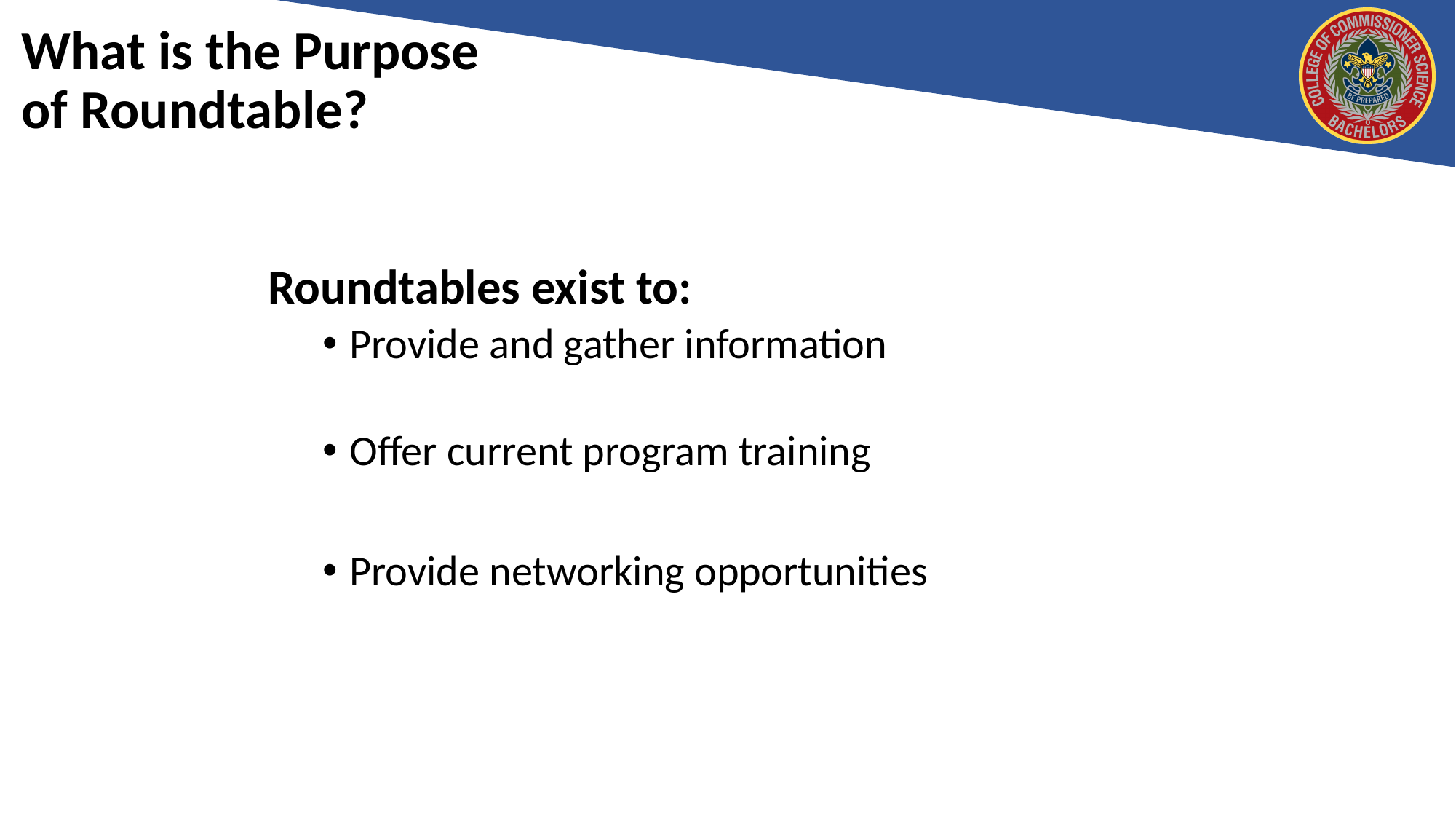

# What is the Purpose of Roundtable?
Roundtables exist to:
Provide and gather information

Offer current program training

Provide networking opportunities